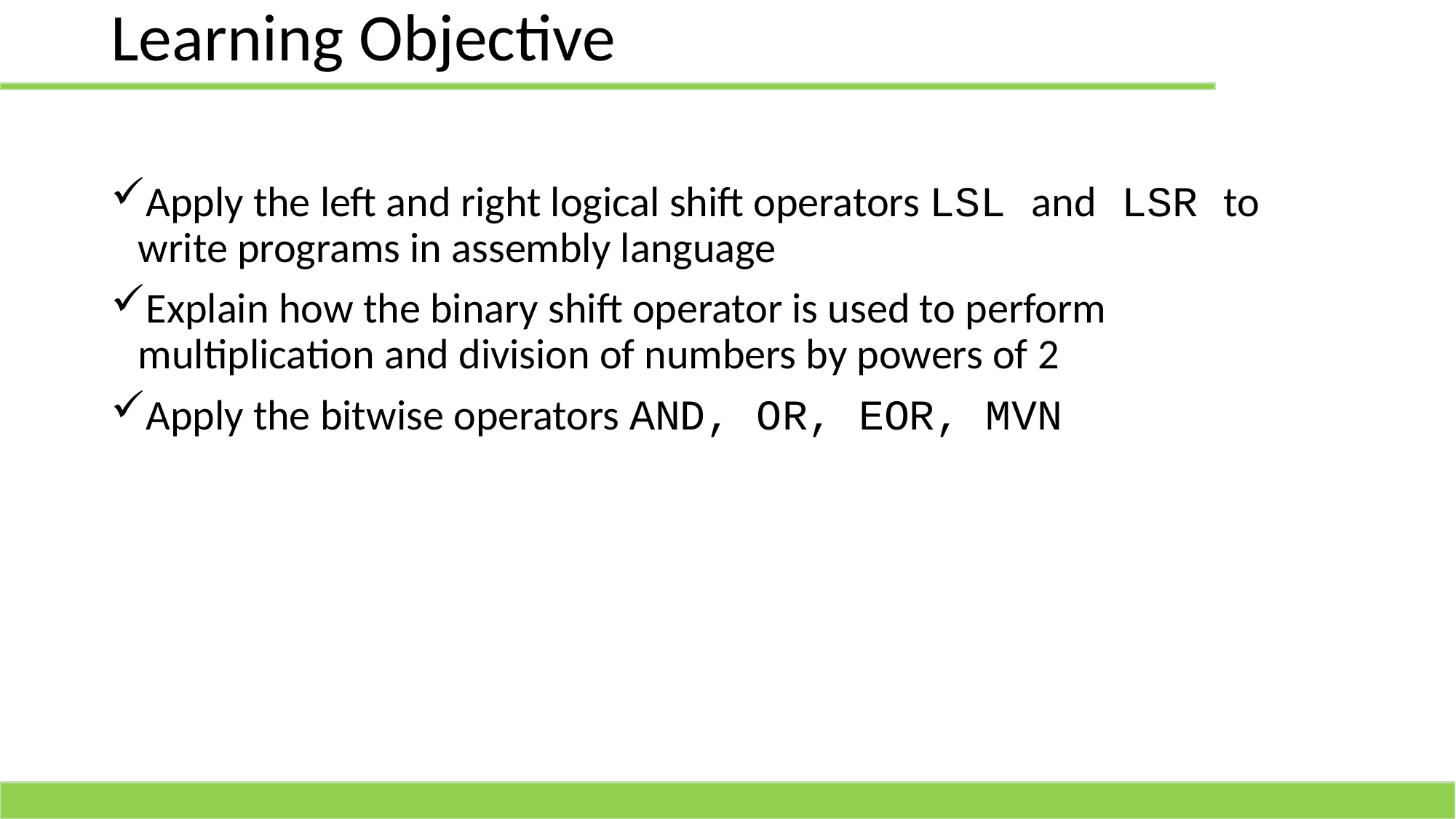

# Learning Objective
Apply the left and right logical shift operators LSL and LSR to write programs in assembly language
Explain how the binary shift operator is used to perform multiplication and division of numbers by powers of 2
Apply the bitwise operators AND, OR, EOR, MVN